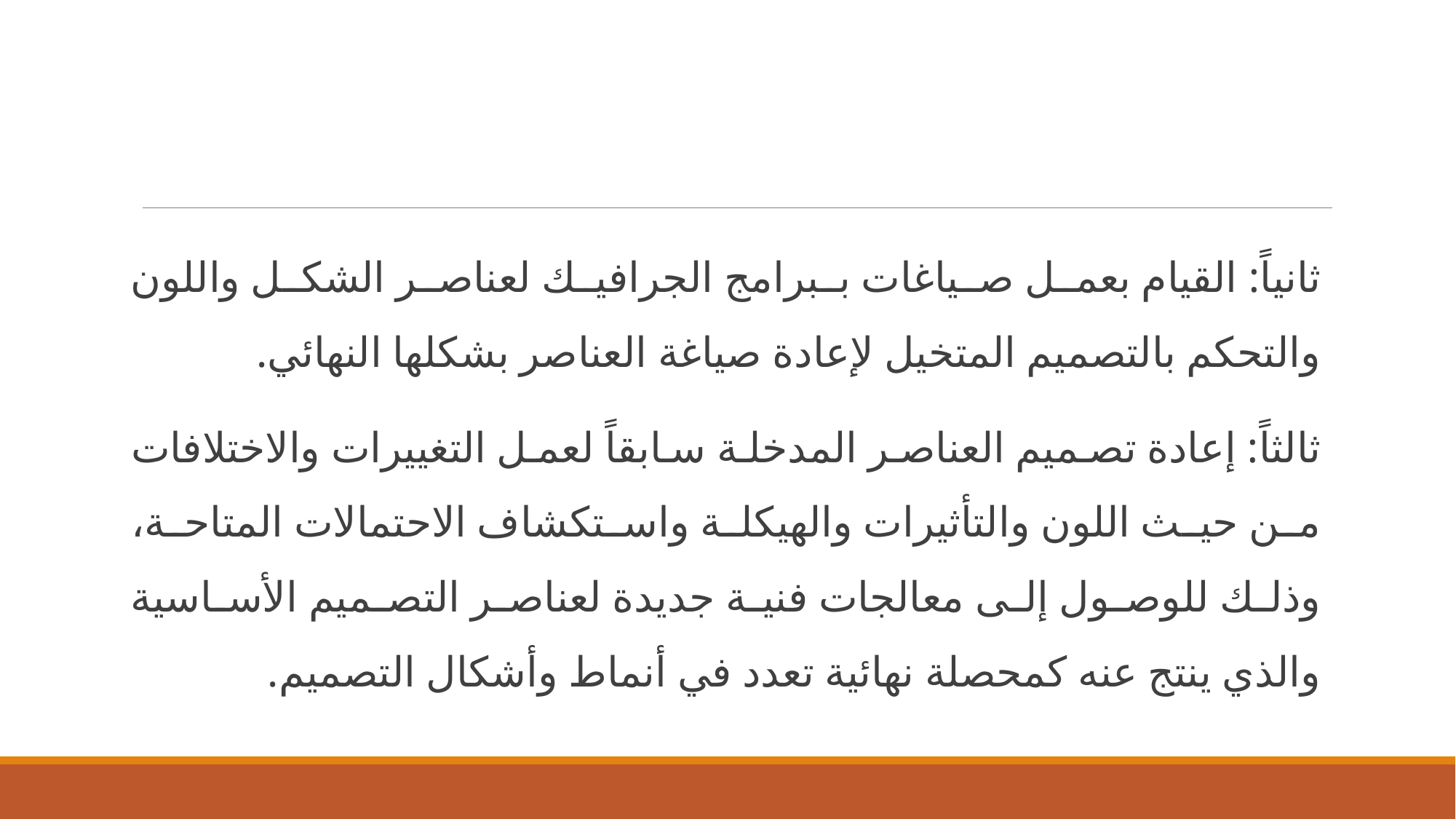

ثانياً: القيام بعمل صياغات ببرامج الجرافيك لعناصر الشكل واللون والتحكم بالتصميم المتخيل لإعادة صياغة العناصر بشكلها النهائي.
ثالثاً: إعادة تصميم العناصر المدخلة سابقاً لعمل التغييرات والاختلافات من حيث اللون والتأثيرات والهيكلة واستكشاف الاحتمالات المتاحة، وذلك للوصول إلى معالجات فنية جديدة لعناصر التصميم الأساسية والذي ينتج عنه كمحصلة نهائية تعدد في أنماط وأشكال التصميم.